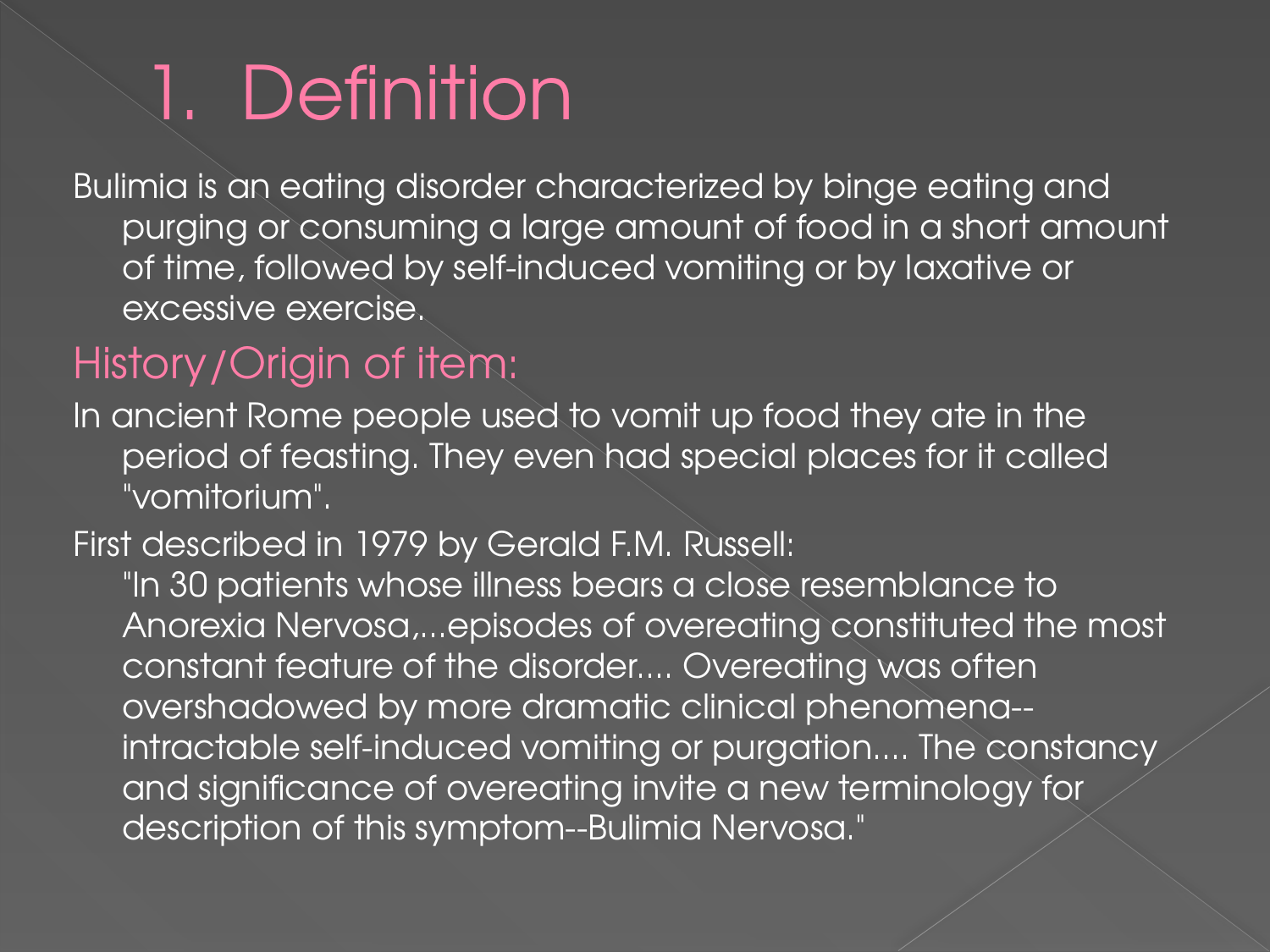

# 1.  Definition
Bulimia is an eating disorder characterized by binge eating and purging or consuming a large amount of food in a short amount of time, followed by self-induced vomiting or by laxative or excessive exercise.
History/Origin of item:
In ancient Rome people used to vomit up food they ate in the period of feasting. They even had special places for it called "vomitorium".
First described in 1979 by Gerald F.M. Russell:
"In 30 patients whose illness bears a close resemblance to Anorexia Nervosa,...episodes of overeating constituted the most constant feature of the disorder.... Overeating was often overshadowed by more dramatic clinical phenomena--intractable self-induced vomiting or purgation.... The constancy and significance of overeating invite a new terminology for description of this symptom--Bulimia Nervosa."